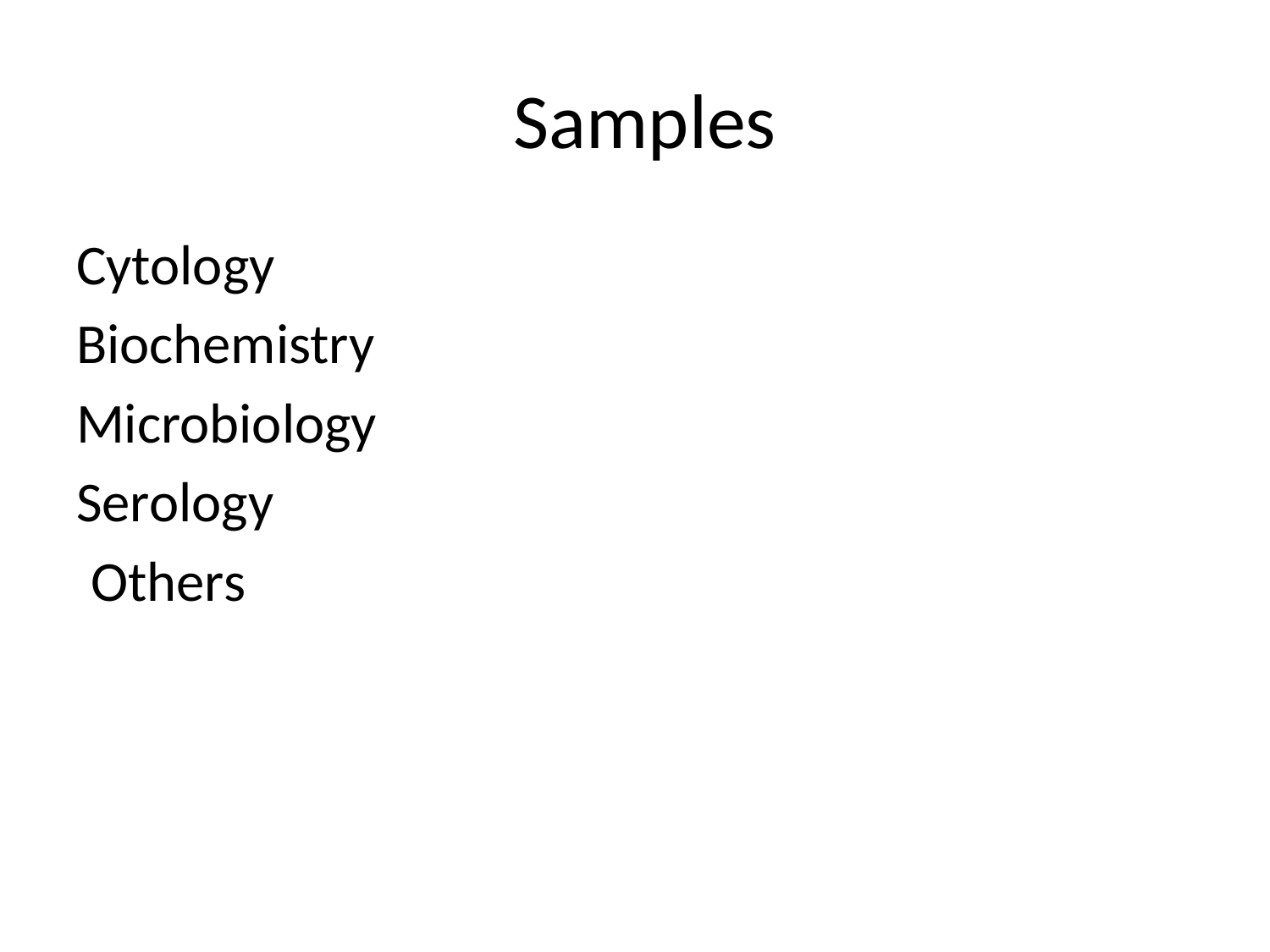

# Samples
Cytology
Biochemistry
Microbiology
Serology
Others